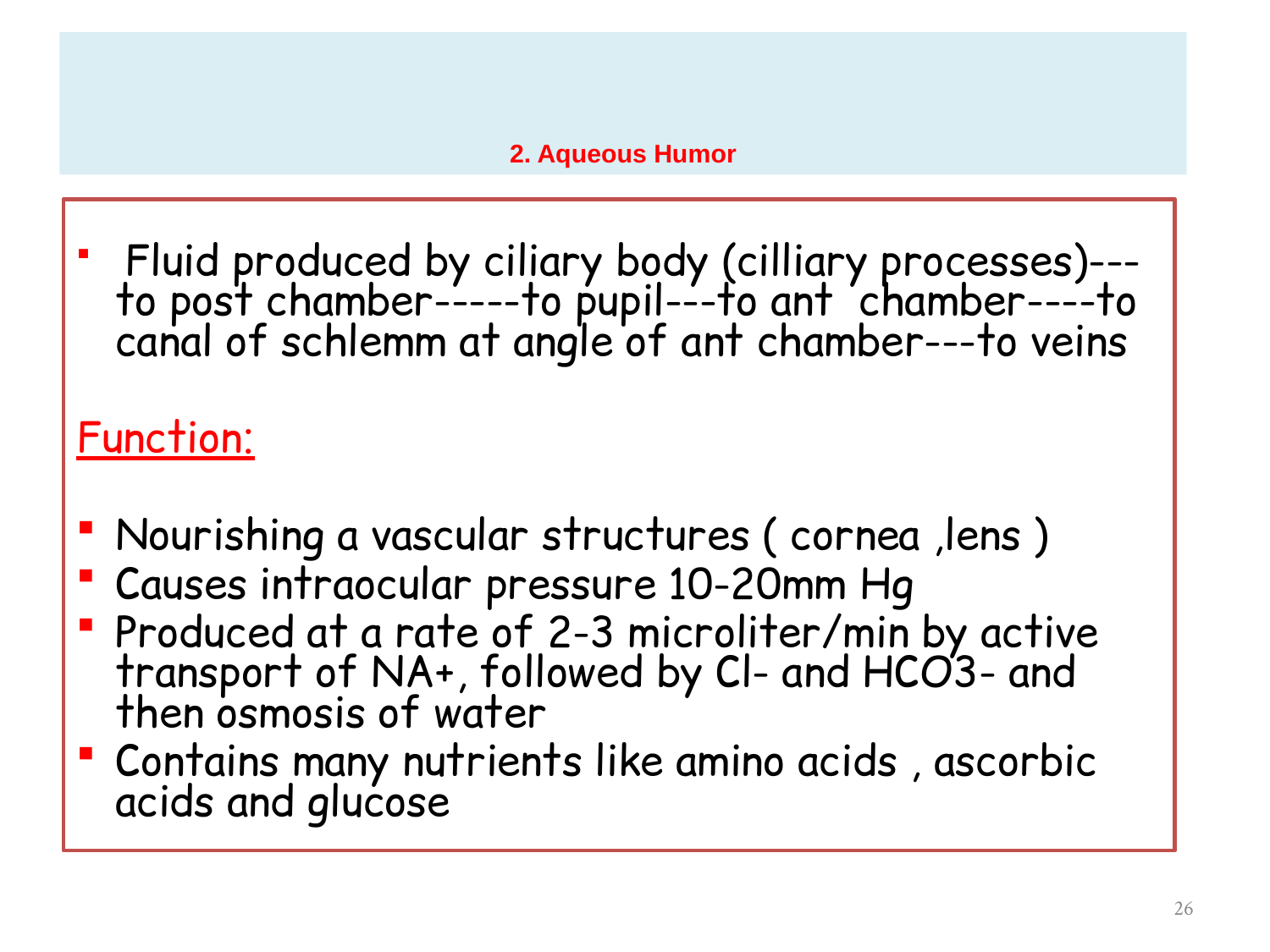

# 2. Aqueous Humor

 Fluid produced by ciliary body (cilliary processes)---to post chamber-----to pupil---to ant  chamber----to canal of schlemm at angle of ant chamber---to veins

Function:

Nourishing a vascular structures ( cornea ,lens )
Causes intraocular pressure 10-20mm Hg
Produced at a rate of 2-3 microliter/min by active transport of NA+, followed by Cl- and HCO3- and then osmosis of water
Contains many nutrients like amino acids , ascorbic acids and glucose

26